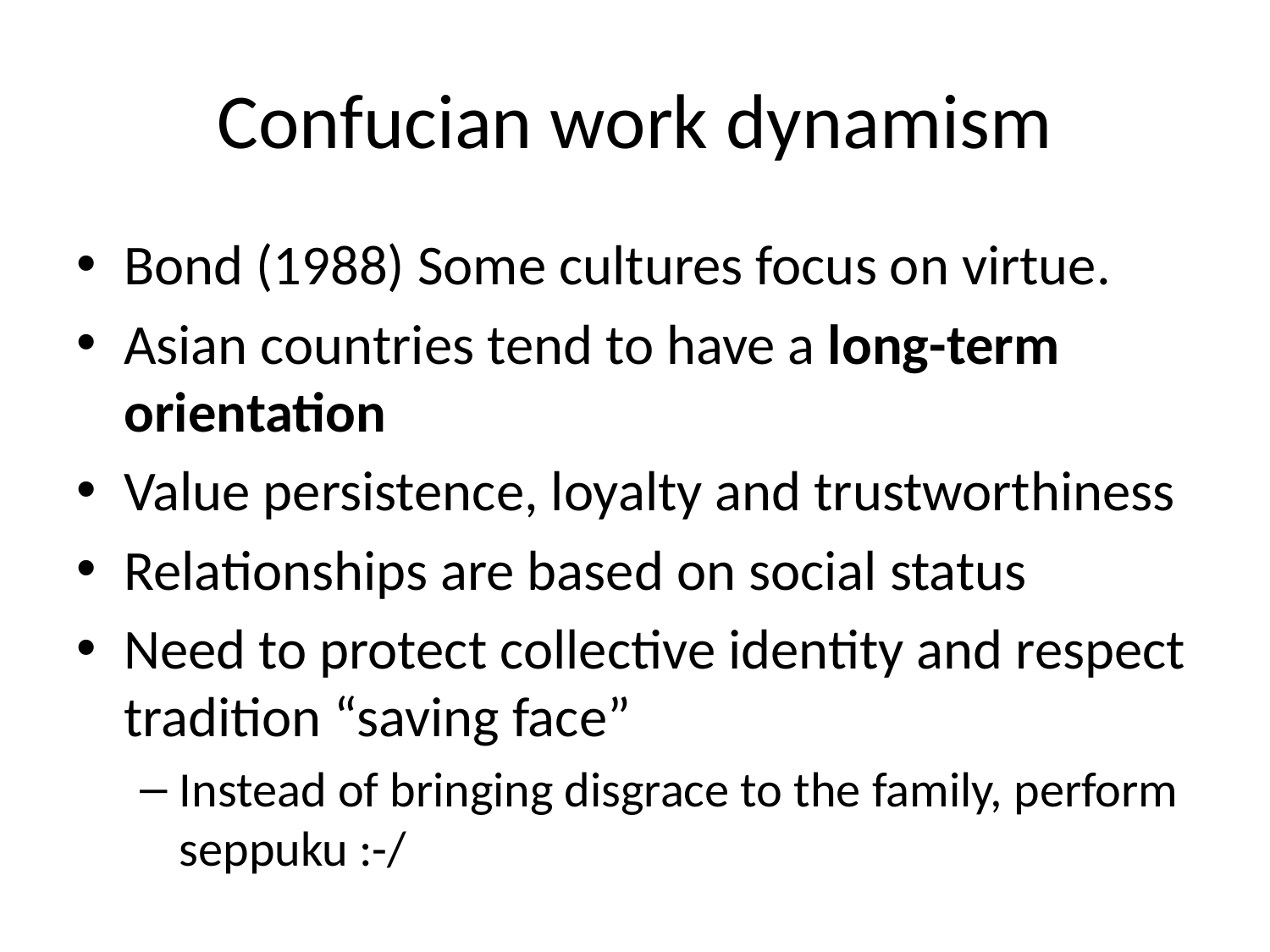

# Confucian work dynamism
Bond (1988) Some cultures focus on virtue.
Asian countries tend to have a long-term orientation
Value persistence, loyalty and trustworthiness
Relationships are based on social status
Need to protect collective identity and respect tradition “saving face”
Instead of bringing disgrace to the family, perform seppuku :-/